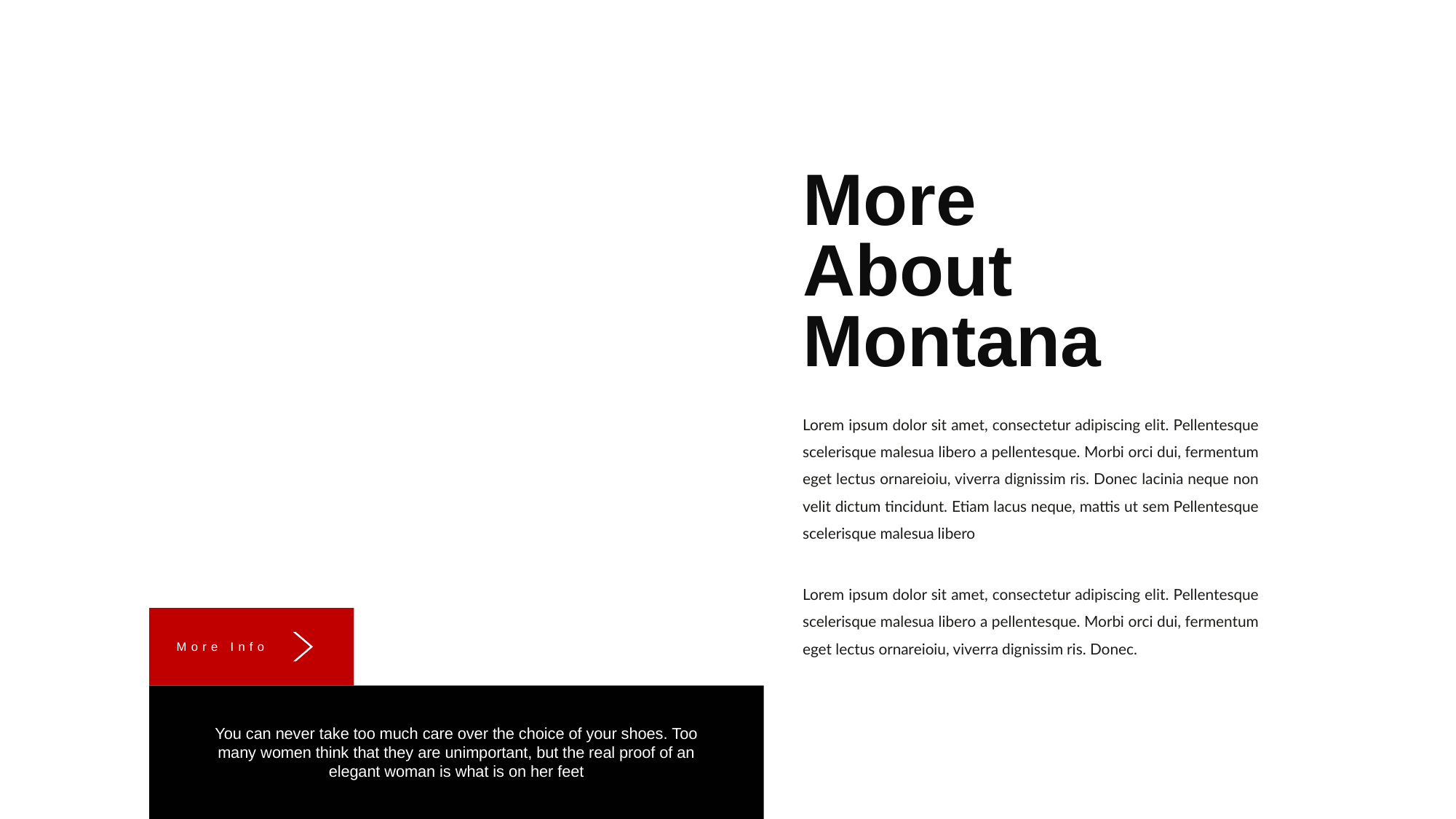

More
About
Montana
Lorem ipsum dolor sit amet, consectetur adipiscing elit. Pellentesque scelerisque malesua libero a pellentesque. Morbi orci dui, fermentum eget lectus ornareioiu, viverra dignissim ris. Donec lacinia neque non velit dictum tincidunt. Etiam lacus neque, mattis ut sem Pellentesque scelerisque malesua libero
Lorem ipsum dolor sit amet, consectetur adipiscing elit. Pellentesque scelerisque malesua libero a pellentesque. Morbi orci dui, fermentum eget lectus ornareioiu, viverra dignissim ris. Donec.

More Info

You can never take too much care over the choice of your shoes. Too many women think that they are unimportant, but the real proof of an elegant woman is what is on her feet